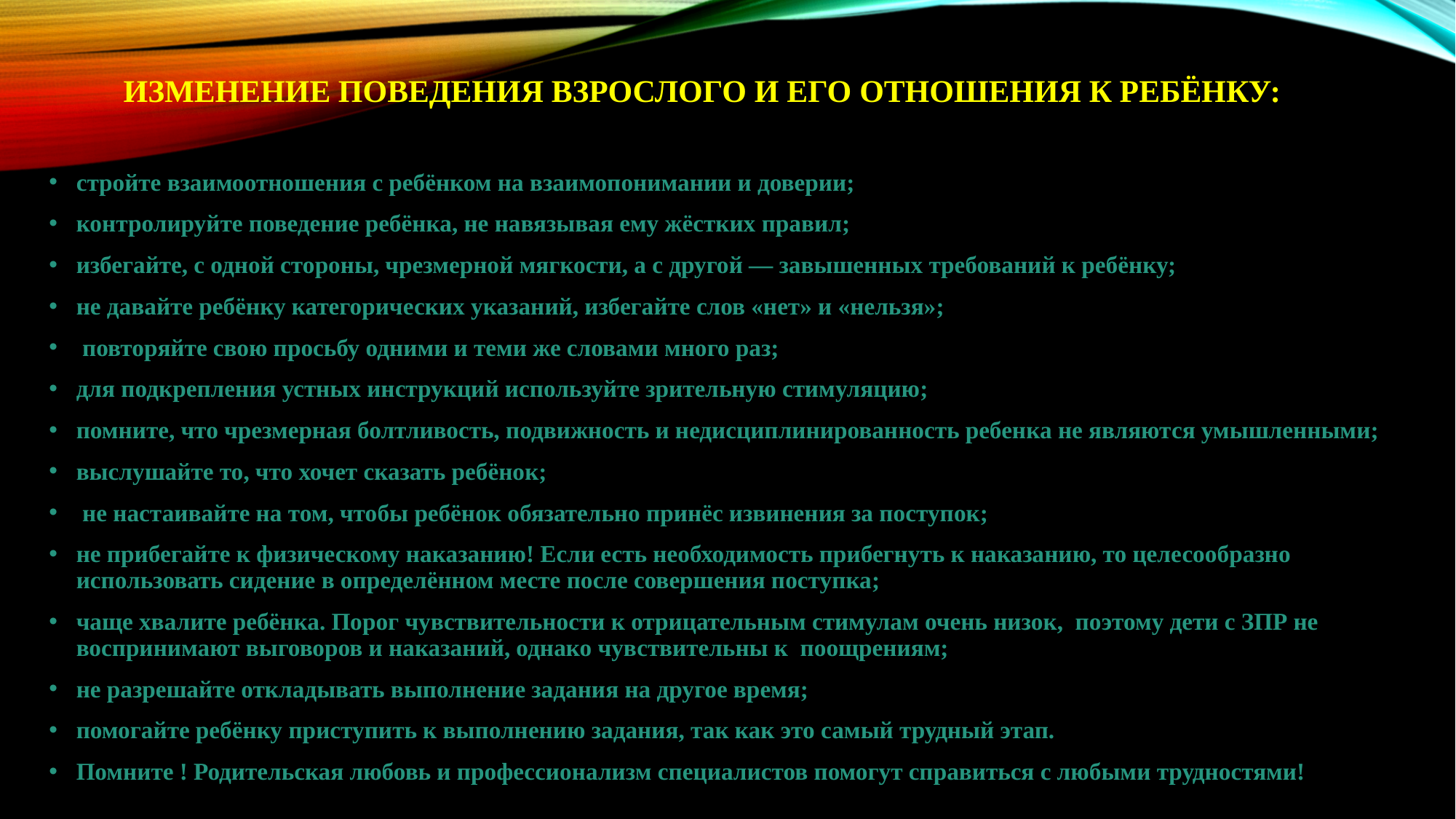

# Изменение поведения взрослого и его отношения к ребёнку:
стройте взаимоотношения с ребёнком на взаимопонимании и доверии;
контролируйте поведение ребёнка, не навязывая ему жёстких правил;
избегайте, с одной стороны, чрезмерной мягкости, а с другой — завышенных требований к ребёнку;
не давайте ребёнку категорических указаний, избегайте слов «нет» и «нельзя»;
 повторяйте свою просьбу одними и теми же словами много раз;
для подкрепления устных инструкций используйте зрительную стимуляцию;
помните, что чрезмерная болтливость, подвижность и недисциплинированность ребенка не являются умышленными;
выслушайте то, что хочет сказать ребёнок;
 не настаивайте на том, чтобы ребёнок обязательно принёс извинения за поступок;
не прибегайте к физическому наказанию! Если есть необходимость прибегнуть к наказанию, то целесообразно использовать сидение в определённом месте после совершения поступка;
чаще хвалите ребёнка. Порог чувствительности к отрицательным стимулам очень низок,  поэтому дети с ЗПР не воспринимают выговоров и наказаний, однако чувствительны к  поощрениям;
не разрешайте откладывать выполнение задания на другое время;
помогайте ребёнку приступить к выполнению задания, так как это самый трудный этап.
Помните ! Родительская любовь и профессионализм специалистов помогут справиться с любыми трудностями!